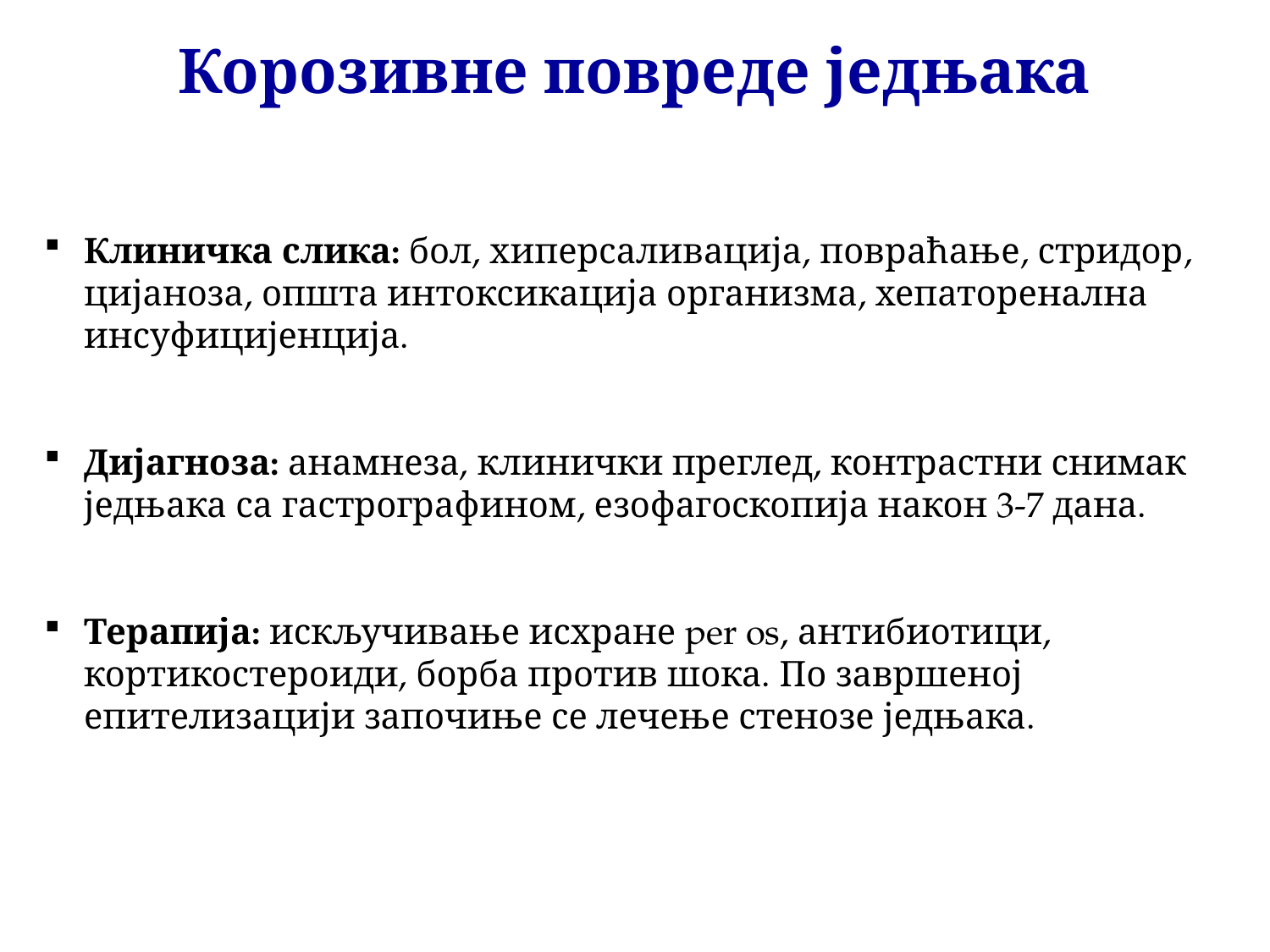

Корозивне повреде једњака

Клиничка слика: бол, хиперсаливација, повраћање, стридор, цијаноза, општа интоксикација организма, хепаторенална инсуфицијенција.

Дијагноза: анамнеза, клинички преглед, контрастни снимак једњака са гастрографином, езофагоскопија након 3-7 дана.

Терапија: искључивање исхране per os, антибиотици, кортикостероиди, борба против шока. По завршеној епителизацији започиње се лечење стенозе једњака.